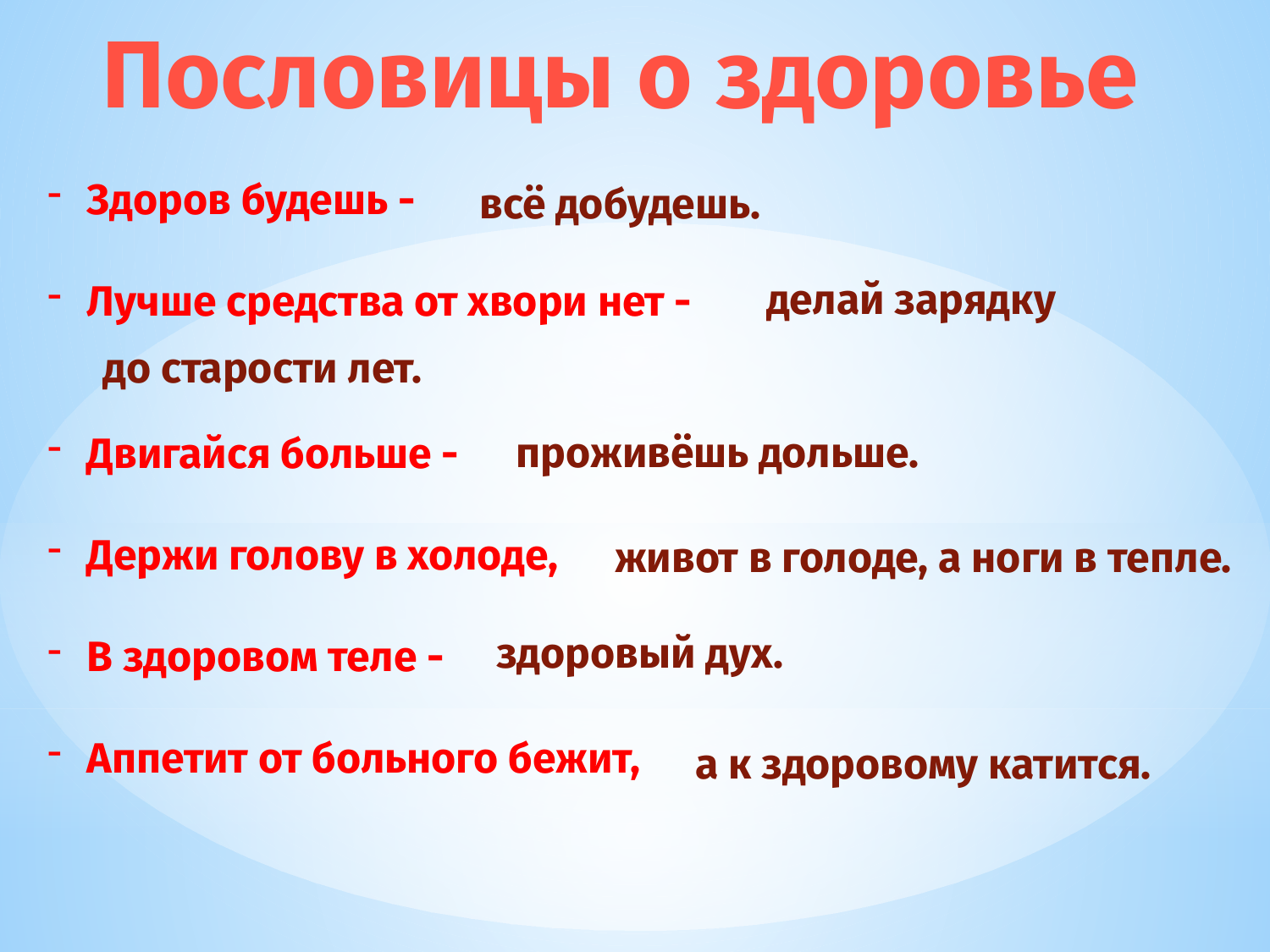

Пословицы о здоровье
Здоров будешь -

Лучше средства от хвори нет -

Двигайся больше -

Держи голову в холоде,

В здоровом теле -

Аппетит от больного бежит,
всё добудешь.
делай зарядку
до старости лет.
проживёшь дольше.
живот в голоде, а ноги в тепле.
здоровый дух.
а к здоровому катится.